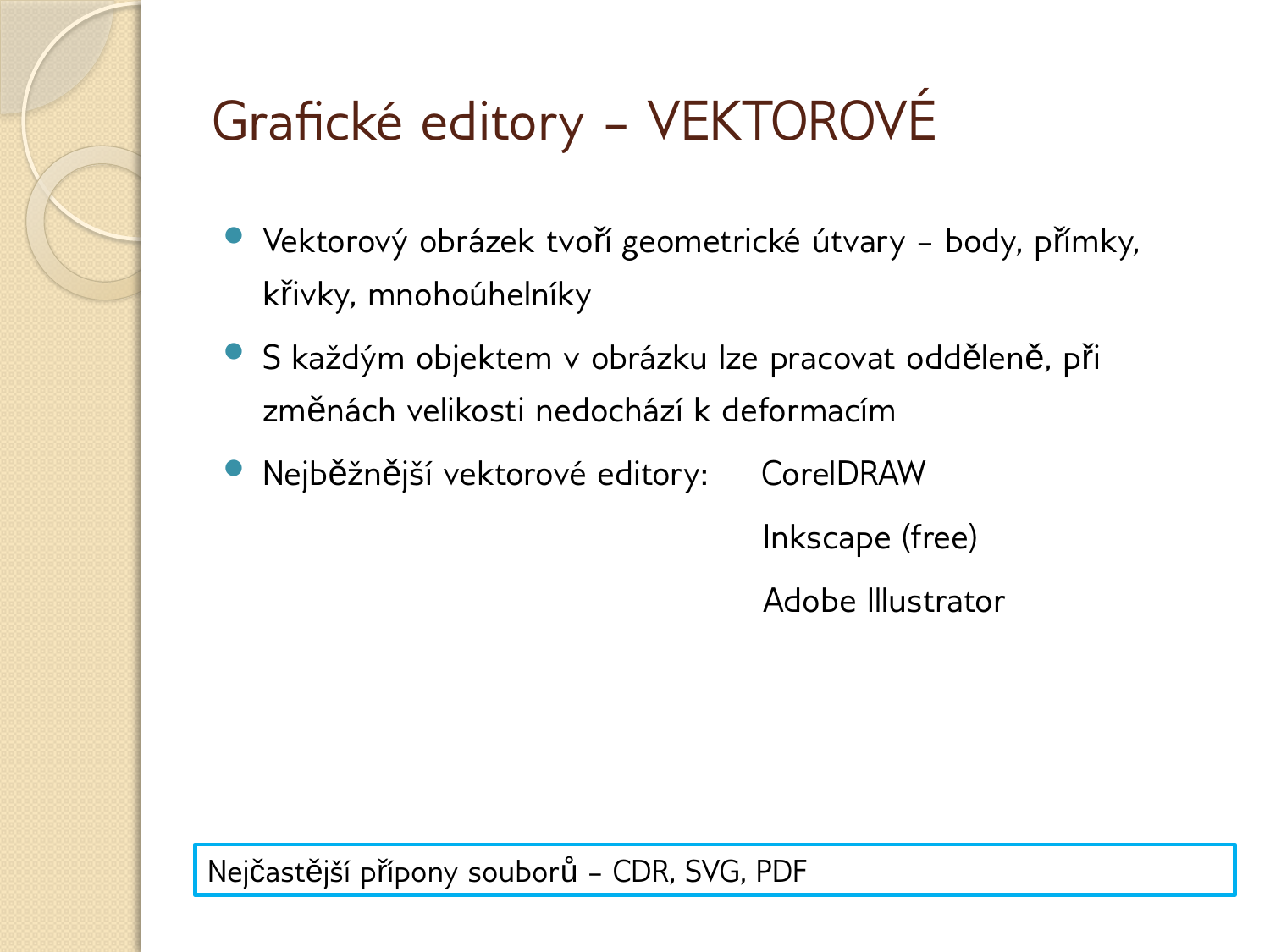

# Grafické editory – VEKTOROVÉ
Vektorový obrázek tvoří geometrické útvary – body, přímky,  křivky, mnohoúhelníky
S každým objektem v obrázku lze pracovat odděleně, při změnách velikosti nedochází k deformacím
Nejběžnější vektorové editory:     CorelDRAW
				   Inkscape (free)
				   Adobe Illustrator
Nejčastější přípony souborů – CDR, SVG, PDF